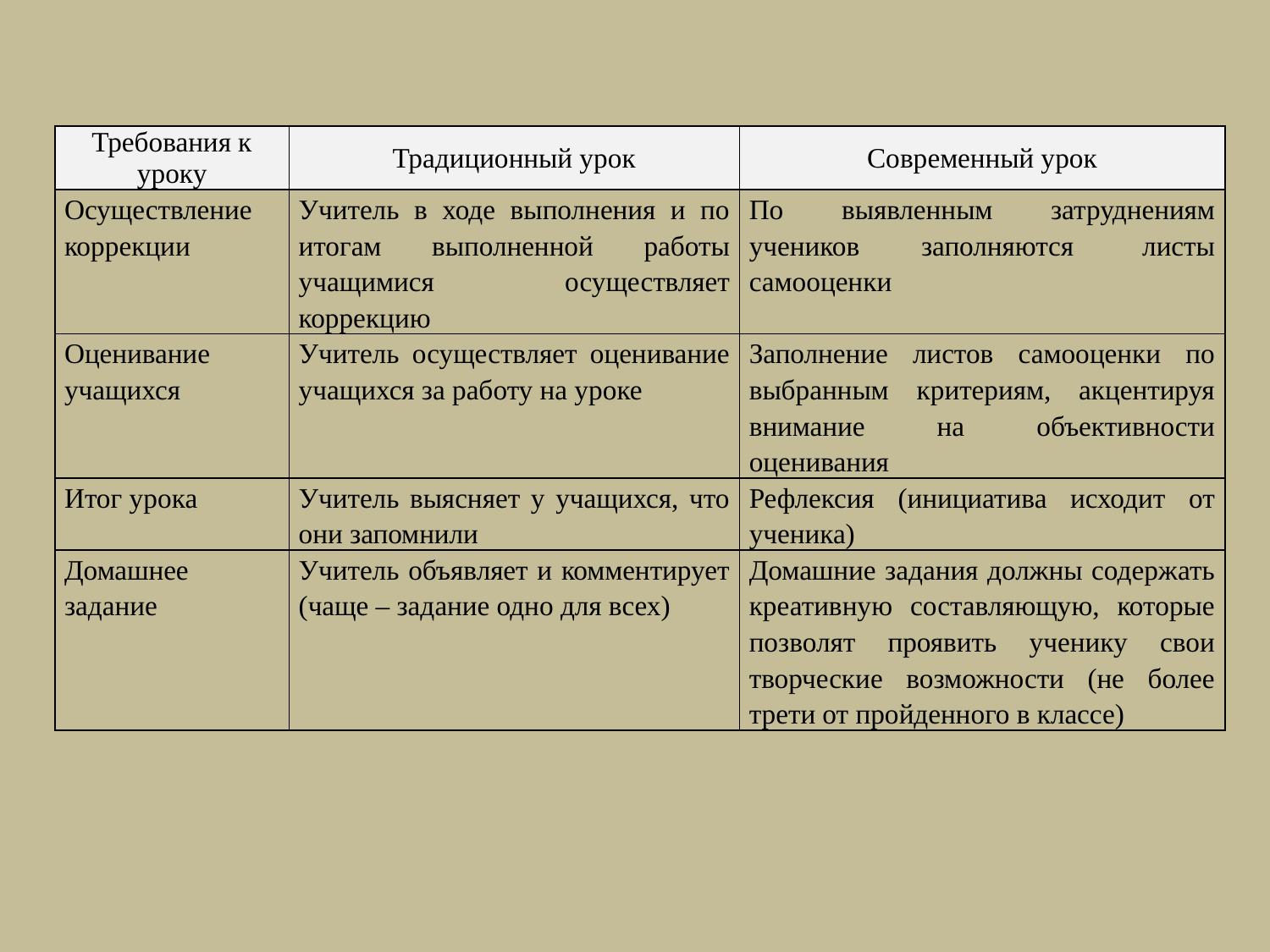

| Требования к уроку | Традиционный урок | Современный урок |
| --- | --- | --- |
| Осуществление коррекции | Учитель в ходе выполнения и по итогам выполненной работы учащимися осуществляет коррекцию | По выявленным затруднениям учеников заполняются  листы самооценки |
| Оценивание учащихся | Учитель осуществляет оценивание учащихся за работу на уроке | Заполнение листов самооценки по выбранным критериям, акцентируя внимание на объективности оценивания |
| Итог урока | Учитель выясняет у учащихся, что они запомнили | Рефлексия (инициатива исходит от ученика) |
| Домашнее задание | Учитель объявляет и комментирует (чаще – задание одно для всех) | Домашние задания должны содержать креативную составляющую, которые позволят проявить ученику свои творческие возможности (не более трети от пройденного в классе) |